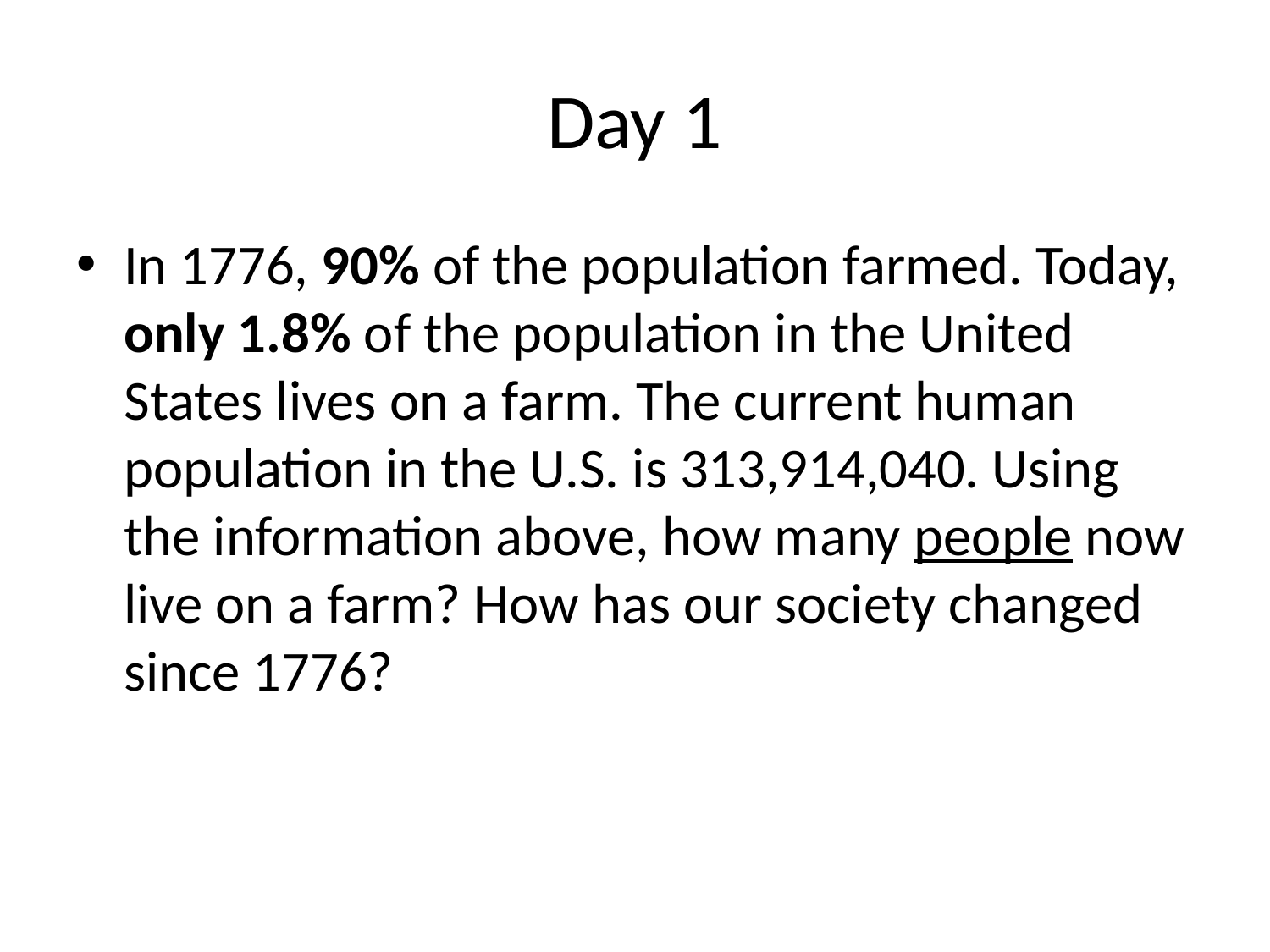

# Day 1
In 1776, 90% of the population farmed. Today, only 1.8% of the population in the United States lives on a farm. The current human population in the U.S. is 313,914,040. Using the information above, how many people now live on a farm? How has our society changed since 1776?